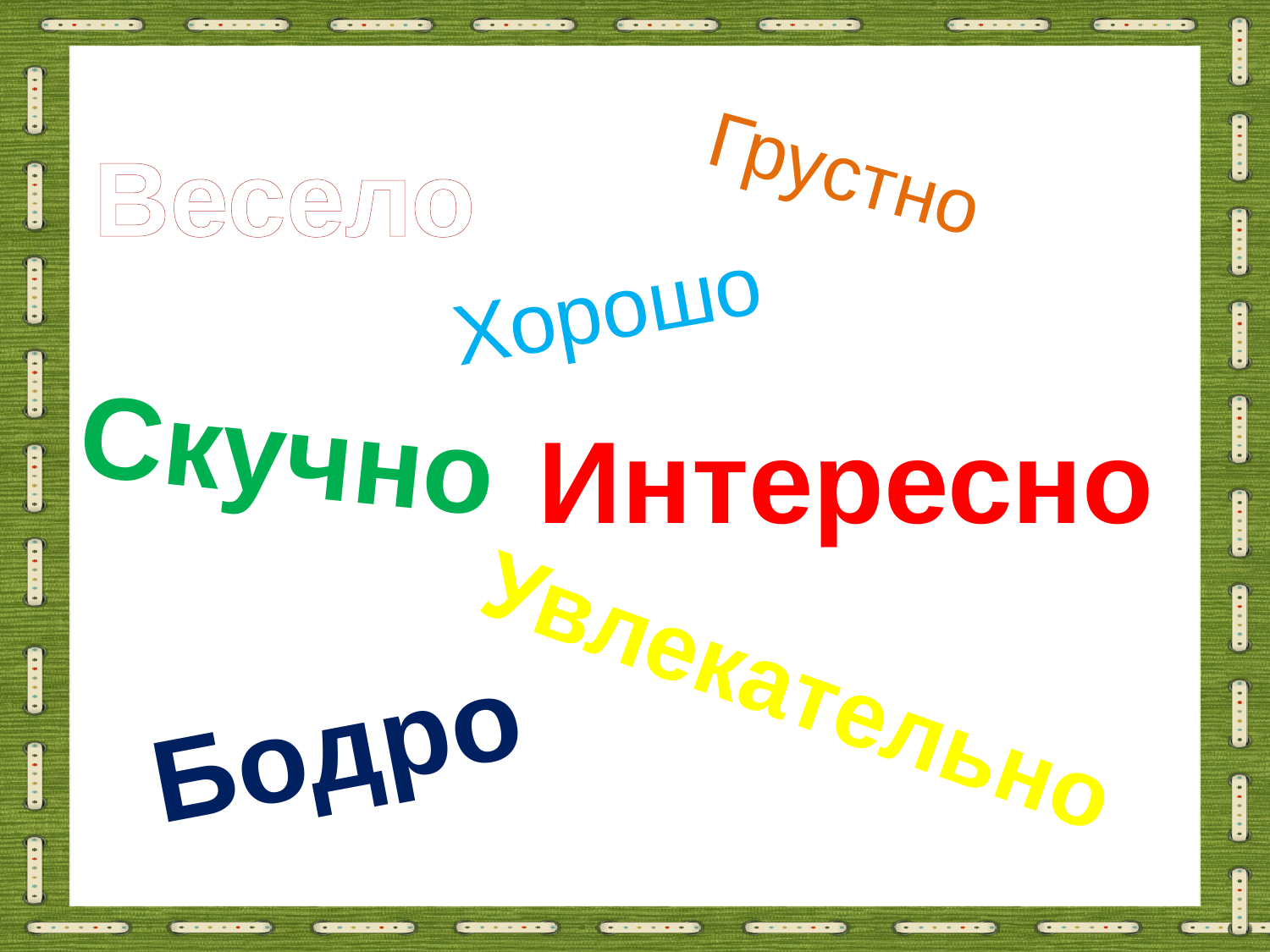

Грустно
Весело
Хорошо
Скучно
Интересно
Увлекательно
Бодро